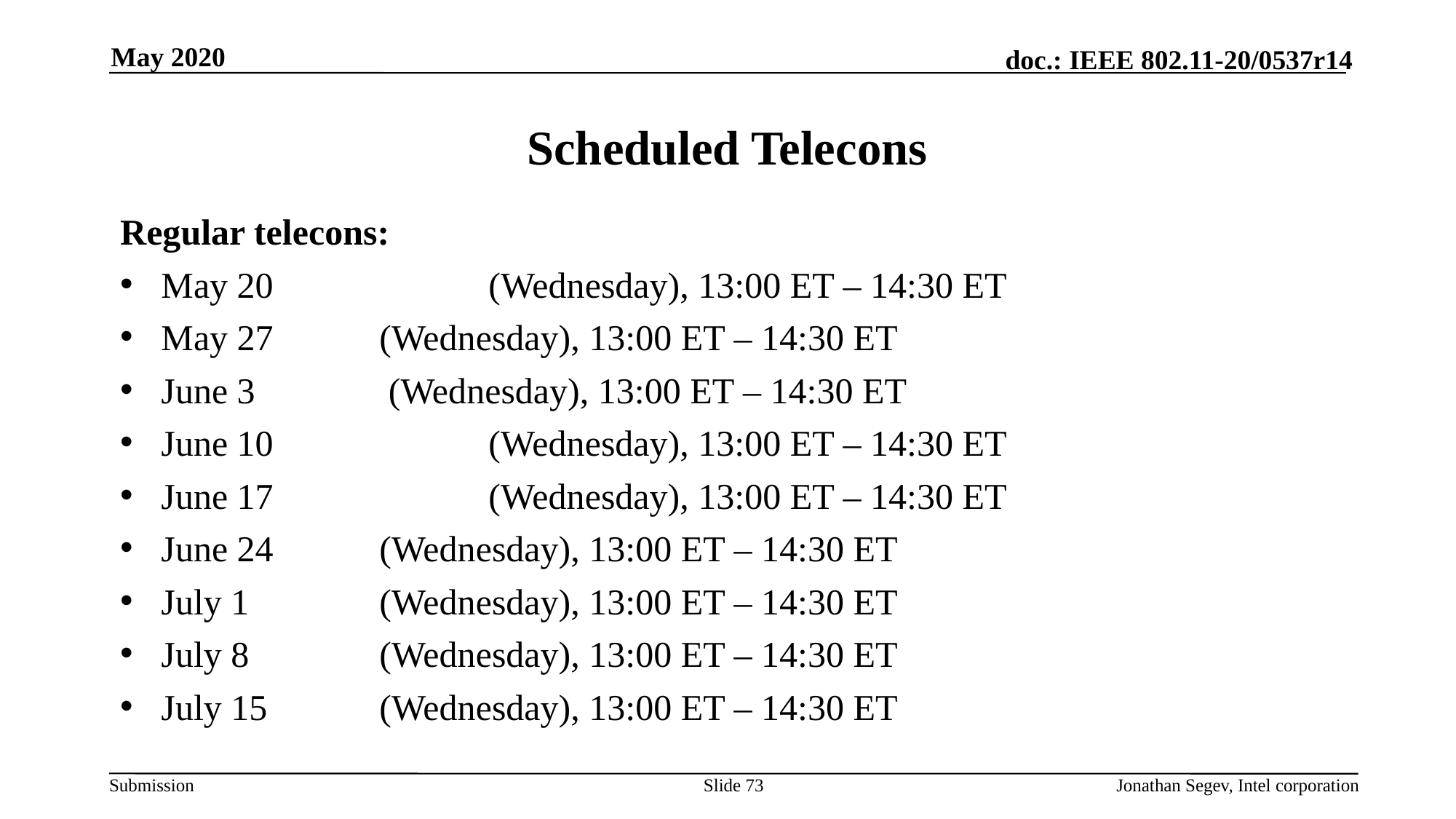

May 2020
# Scheduled Telecons
Regular telecons:
May 20	 	(Wednesday), 13:00 ET – 14:30 ET
May 27 	(Wednesday), 13:00 ET – 14:30 ET
June 3		 (Wednesday), 13:00 ET – 14:30 ET
June 10	 	(Wednesday), 13:00 ET – 14:30 ET
June 17	 	(Wednesday), 13:00 ET – 14:30 ET
June 24 	(Wednesday), 13:00 ET – 14:30 ET
July 1		(Wednesday), 13:00 ET – 14:30 ET
July 8		(Wednesday), 13:00 ET – 14:30 ET
July 15		(Wednesday), 13:00 ET – 14:30 ET
Slide 73
Jonathan Segev, Intel corporation